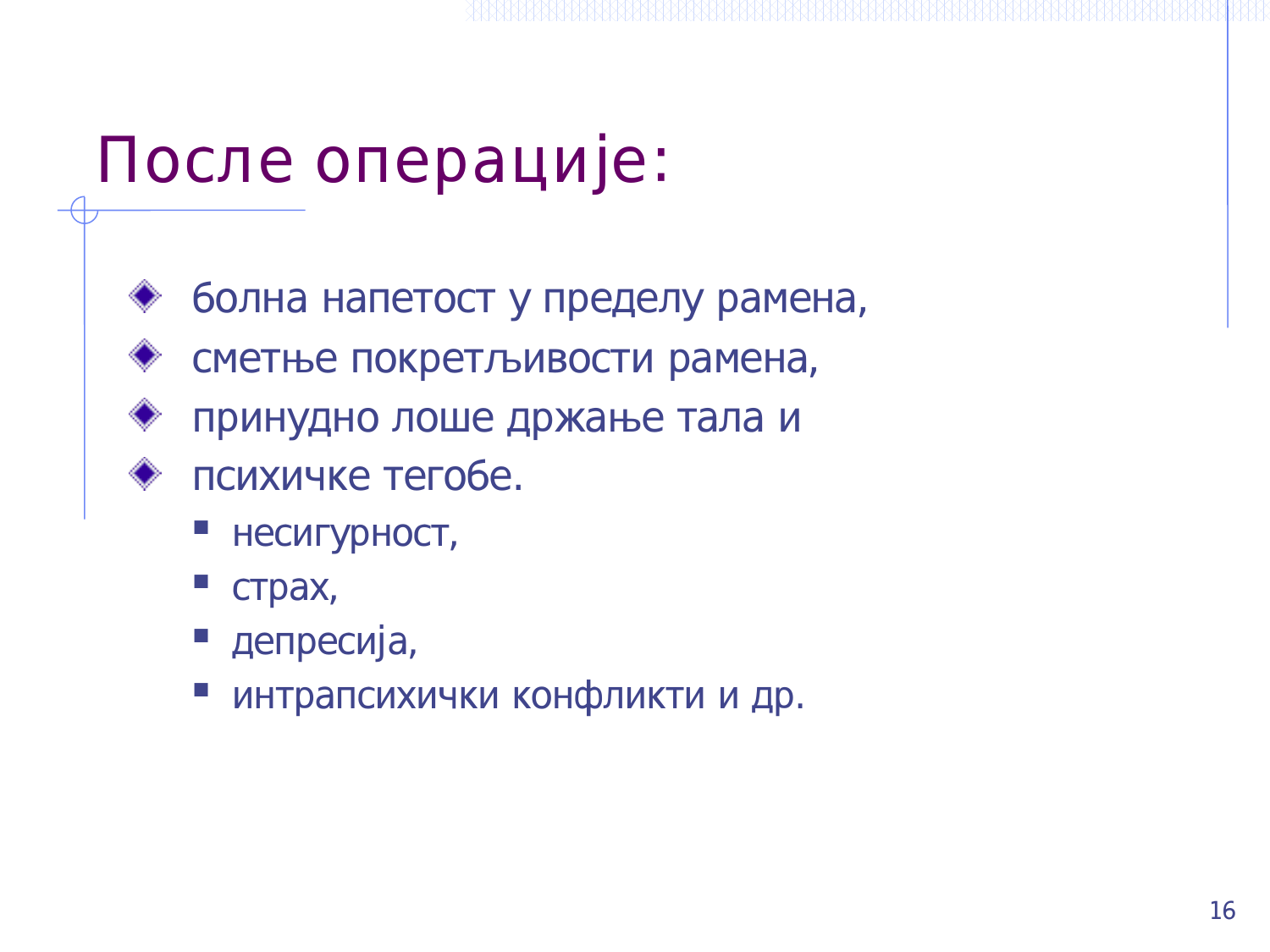

# После операције:
болна напетост у пределу рамена,
сметње покретљивости рамена,
принудно лоше држање тала и
психичке тегобе.
несигурност,
страх,
депресија,
интрапсихички конфликти и др.

16